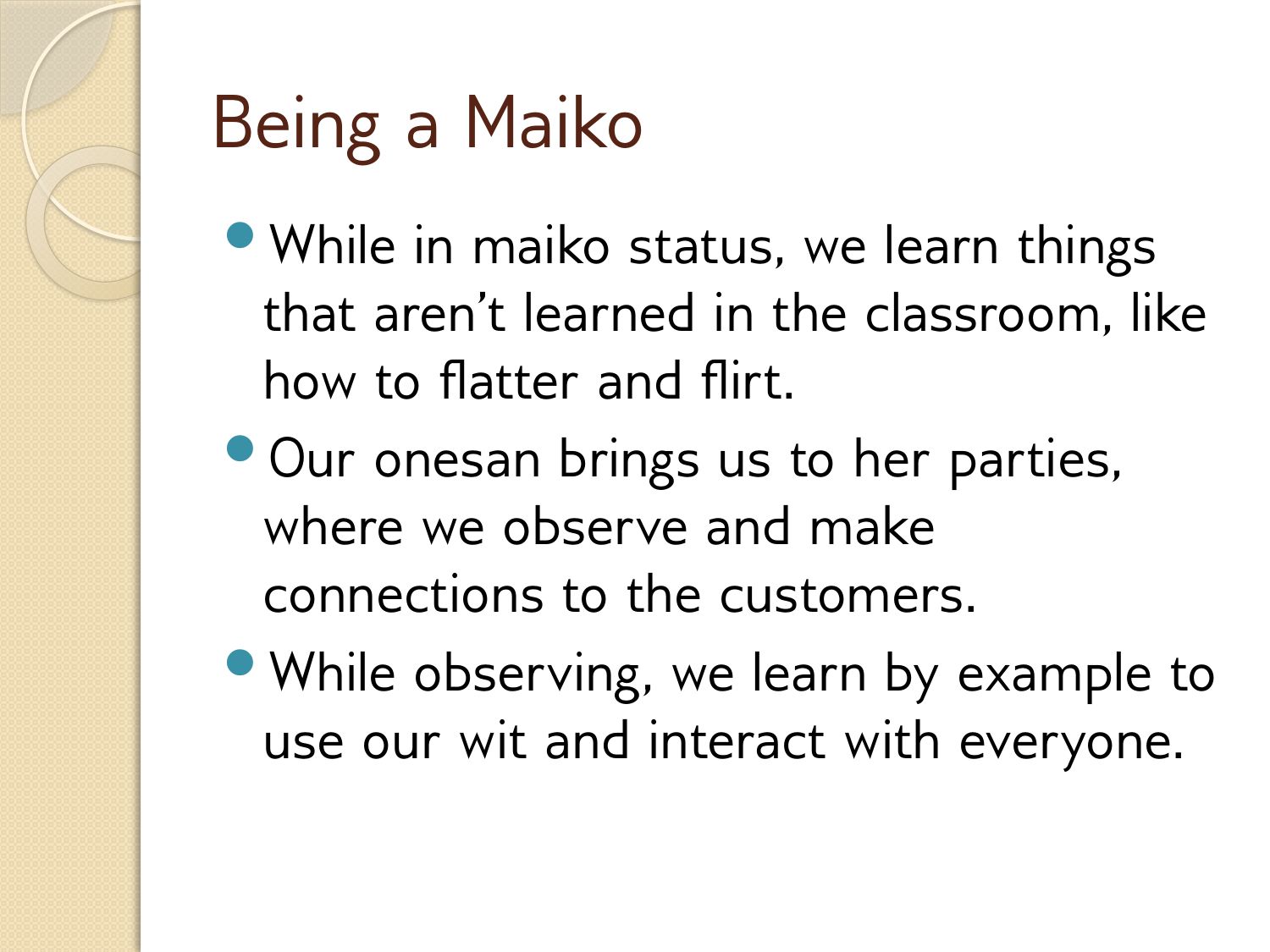

# Being a Maiko
While in maiko status, we learn things that aren’t learned in the classroom, like how to flatter and flirt.
Our onesan brings us to her parties, where we observe and make connections to the customers.
While observing, we learn by example to use our wit and interact with everyone.